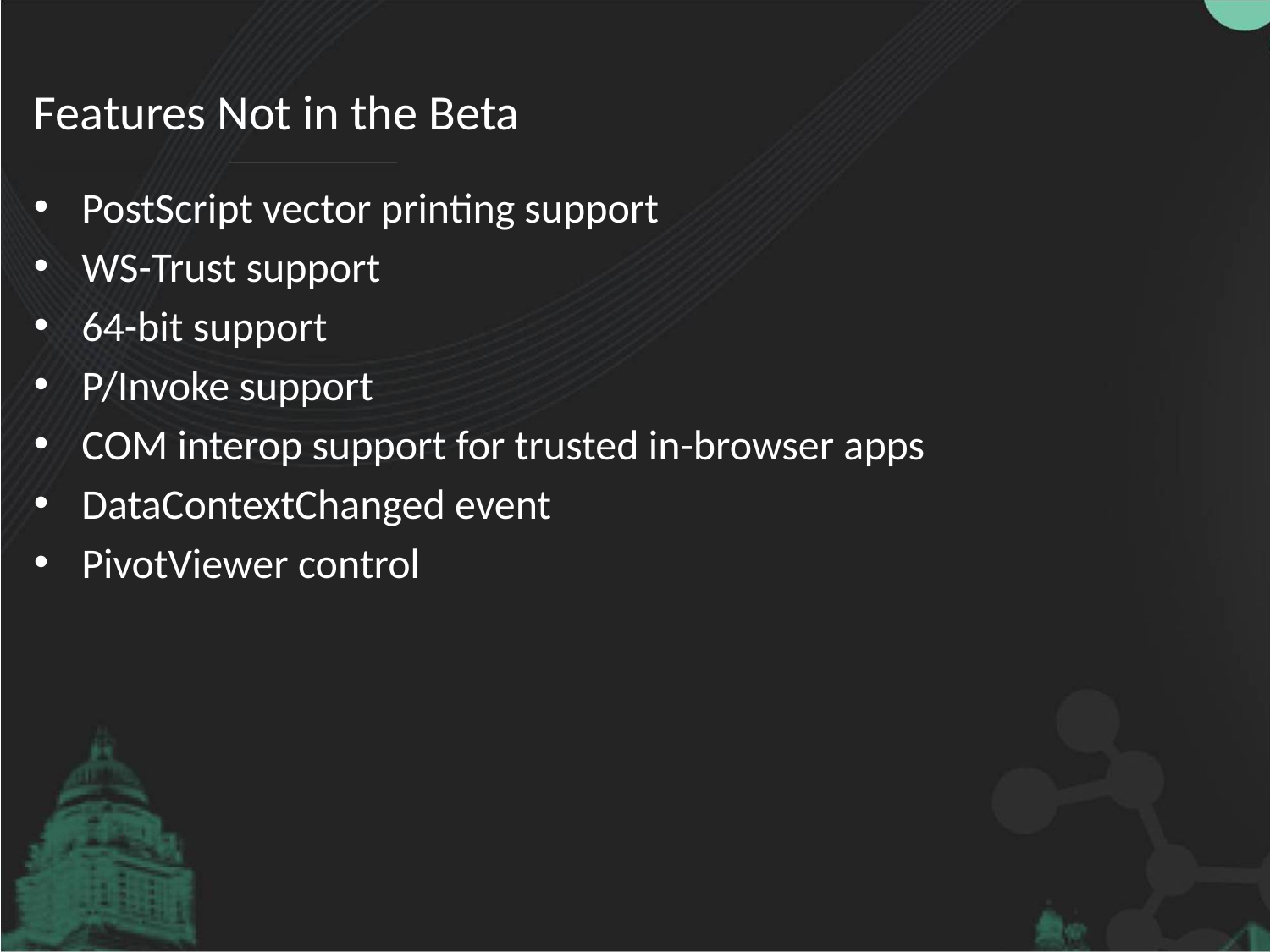

# Features Not in the Beta
PostScript vector printing support
WS-Trust support
64-bit support
P/Invoke support
COM interop support for trusted in-browser apps
DataContextChanged event
PivotViewer control